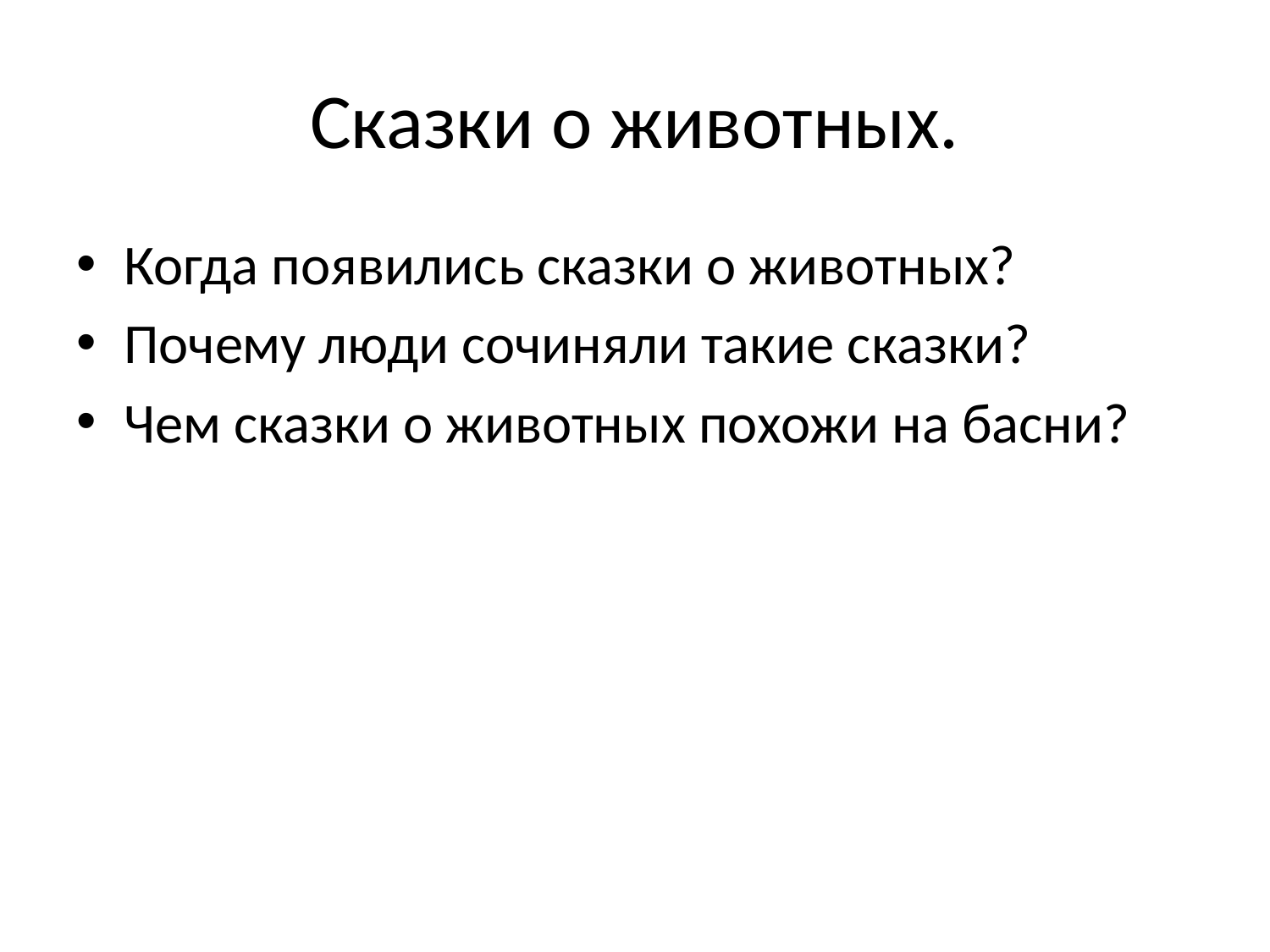

# Сказки о животных.
Когда появились сказки о животных?
Почему люди сочиняли такие сказки?
Чем сказки о животных похожи на басни?